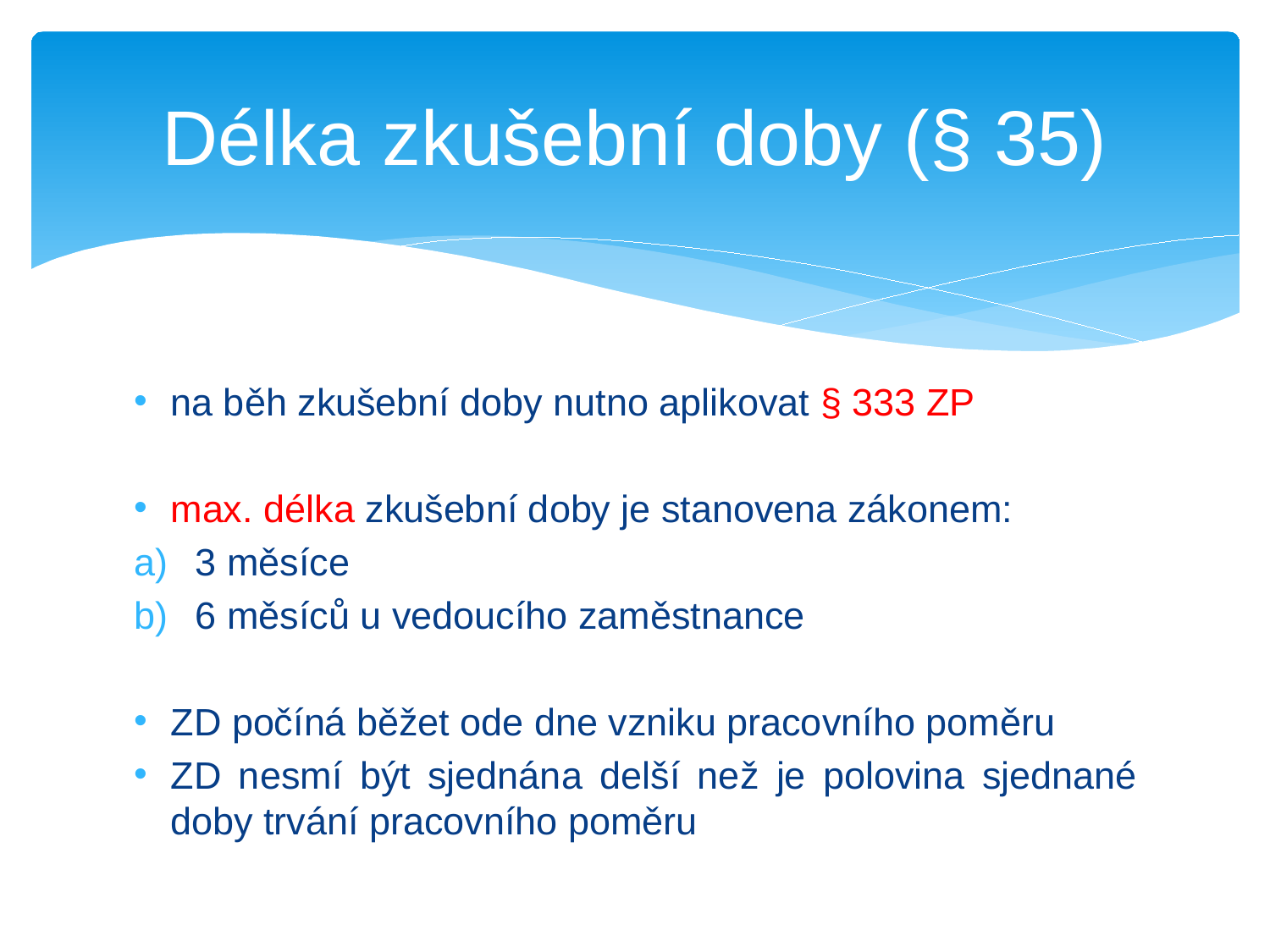

# Délka zkušební doby (§ 35)
na běh zkušební doby nutno aplikovat § 333 ZP

max. délka zkušební doby je stanovena zákonem:
3 měsíce
6 měsíců u vedoucího zaměstnance

ZD počíná běžet ode dne vzniku pracovního poměru
ZD nesmí být sjednána delší než je polovina sjednané doby trvání pracovního poměru